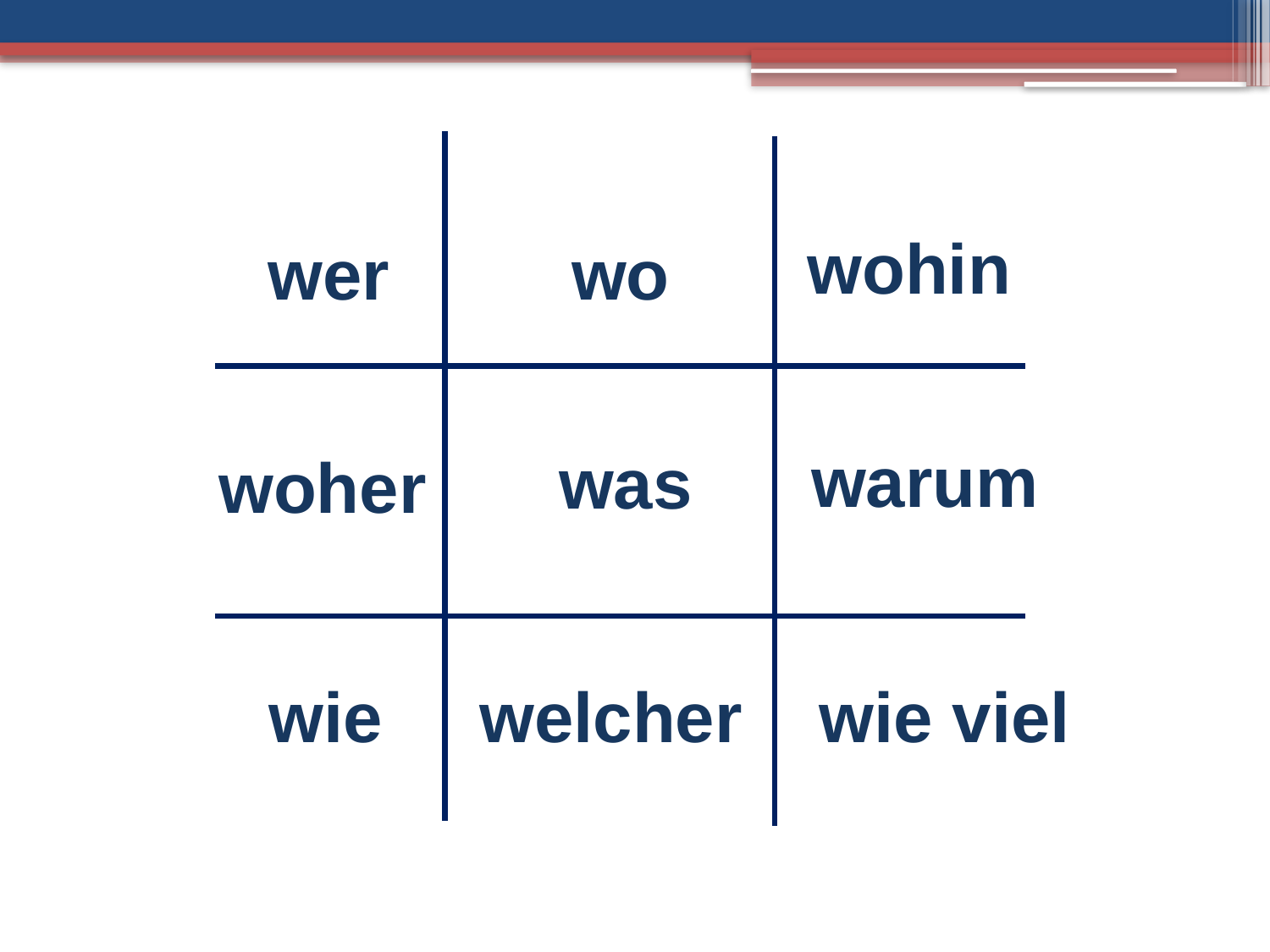

wohin
 wer
  wo
warum
 was
  woher
welcher
wie viel
 wie